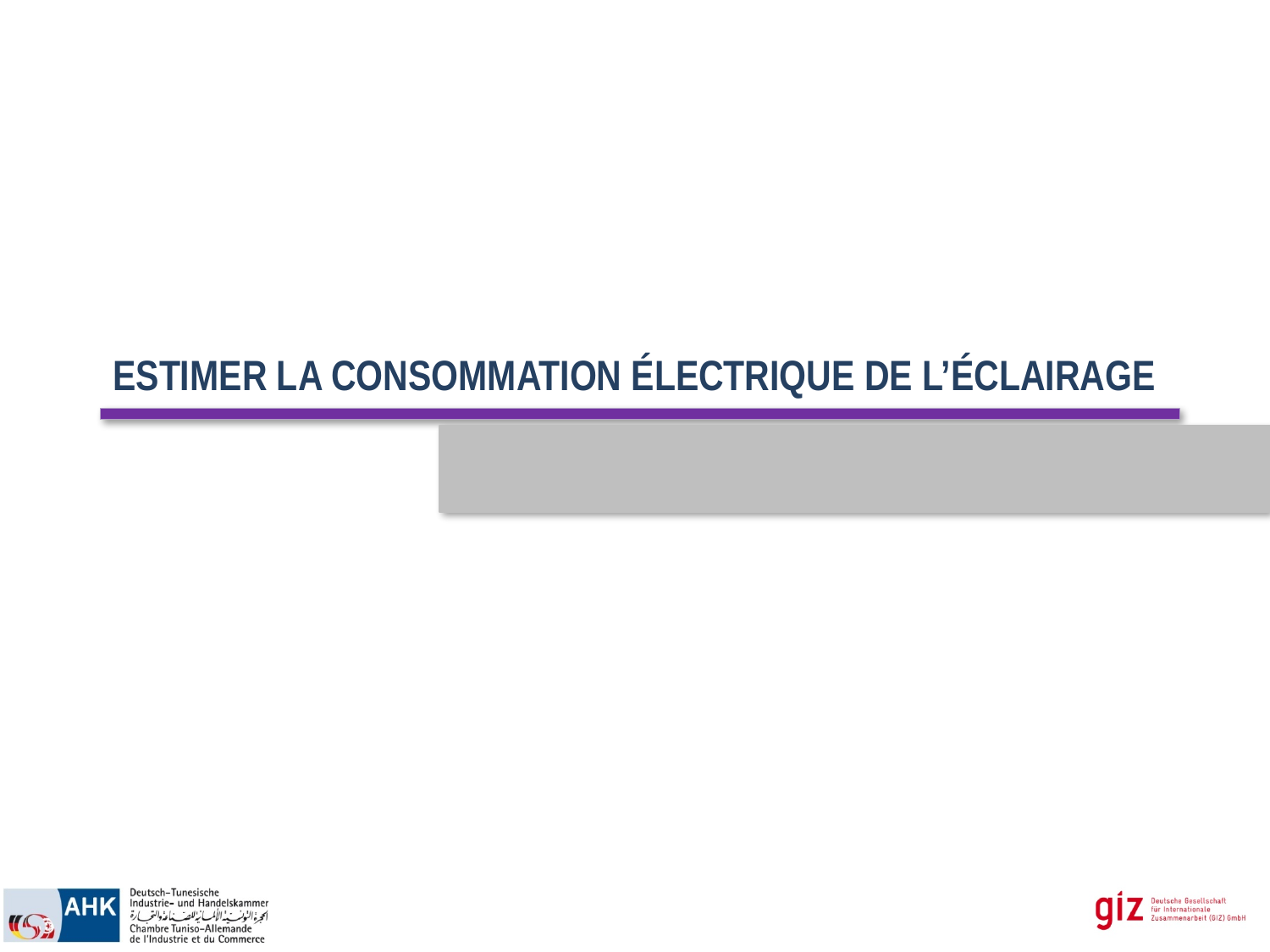

# Estimer la consommation électrique de l’éclairage